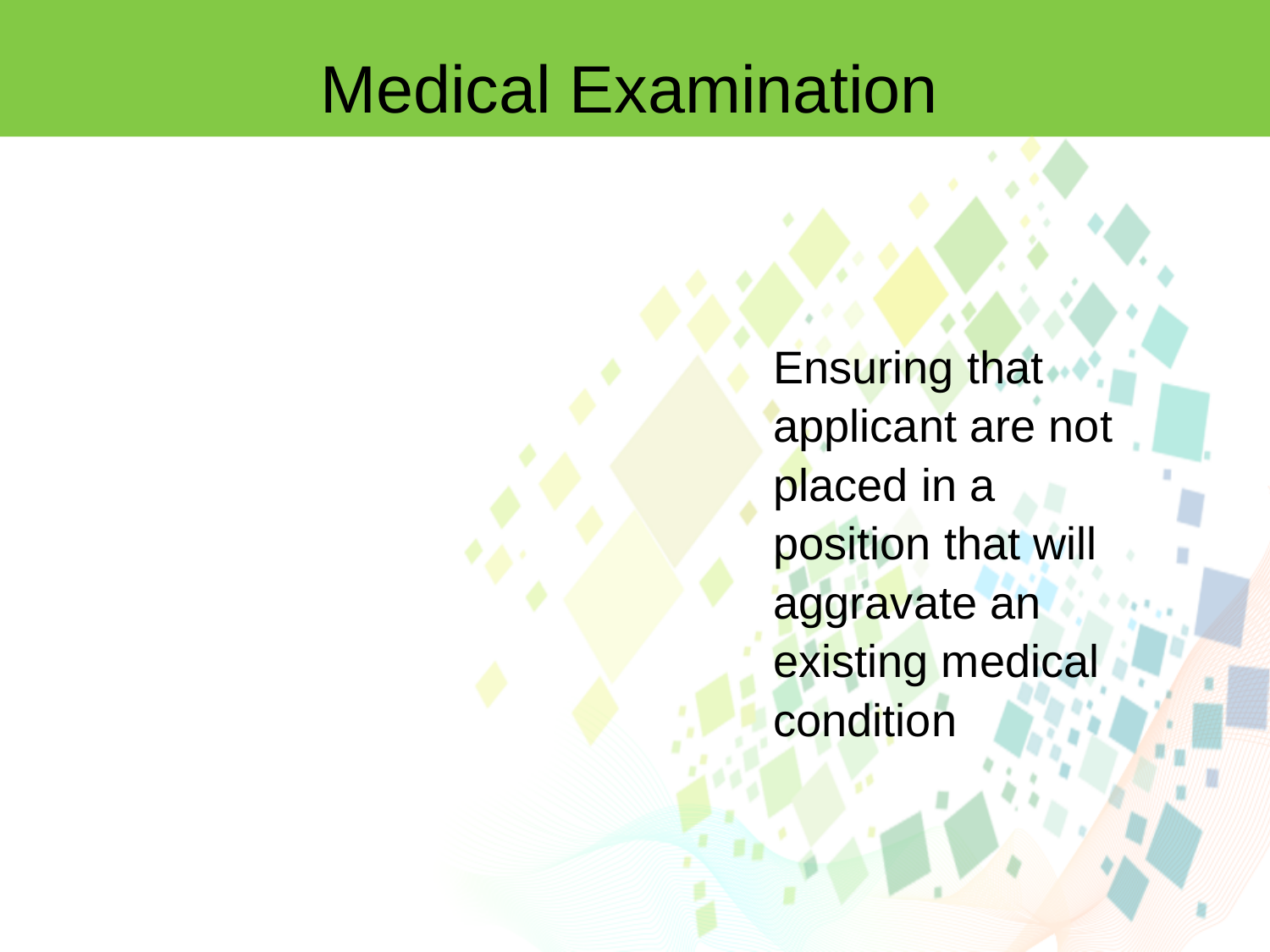

Medical Examination
Ensuring that applicant are not placed in a position that will aggravate an existing medical condition